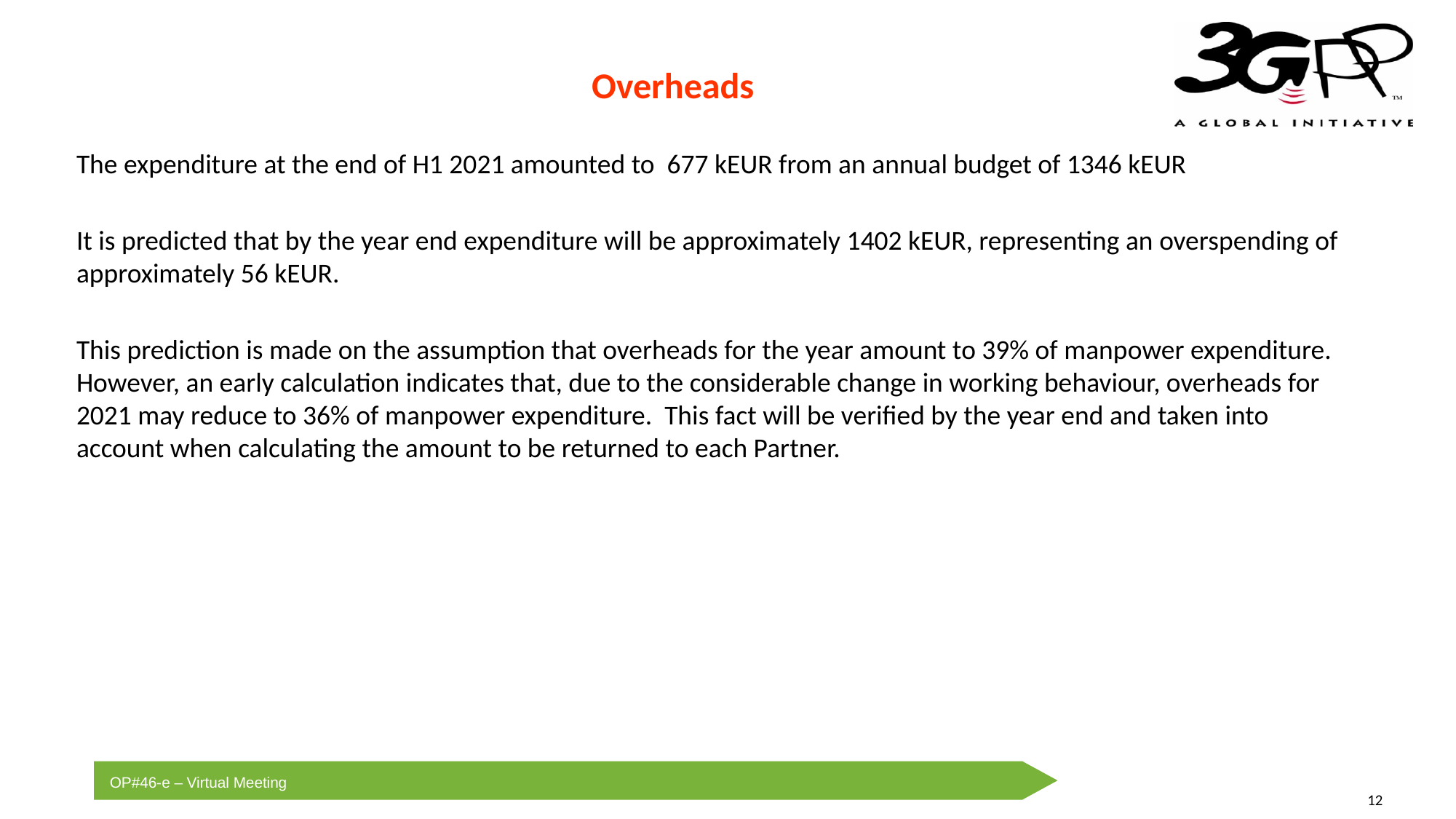

# Overheads
The expenditure at the end of H1 2021 amounted to  677 kEUR from an annual budget of 1346 kEUR

It is predicted that by the year end expenditure will be approximately 1402 kEUR, representing an overspending of approximately 56 kEUR.

This prediction is made on the assumption that overheads for the year amount to 39% of manpower expenditure.  However, an early calculation indicates that, due to the considerable change in working behaviour, overheads for 2021 may reduce to 36% of manpower expenditure.  This fact will be verified by the year end and taken into account when calculating the amount to be returned to each Partner.